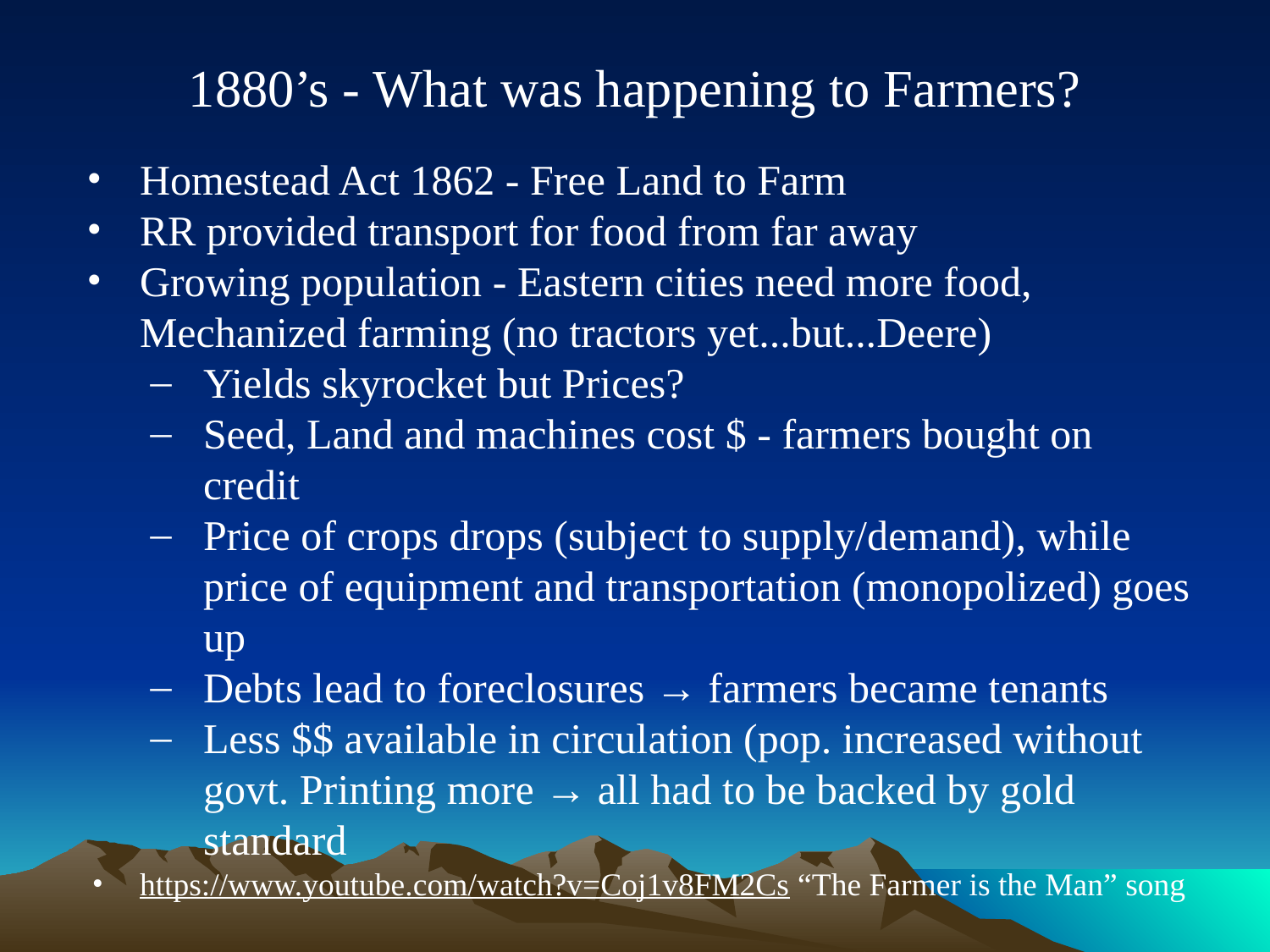

# 1880’s - What was happening to Farmers?
Homestead Act 1862 - Free Land to Farm
RR provided transport for food from far away
Growing population - Eastern cities need more food, Mechanized farming (no tractors yet...but...Deere)
Yields skyrocket but Prices?
Seed, Land and machines cost $ - farmers bought on credit
Price of crops drops (subject to supply/demand), while price of equipment and transportation (monopolized) goes up
Debts lead to foreclosures → farmers became tenants
Less $$ available in circulation (pop. increased without govt. Printing more → all had to be backed by gold standard
https://www.youtube.com/watch?v=Coj1v8FM2Cs “The Farmer is the Man” song